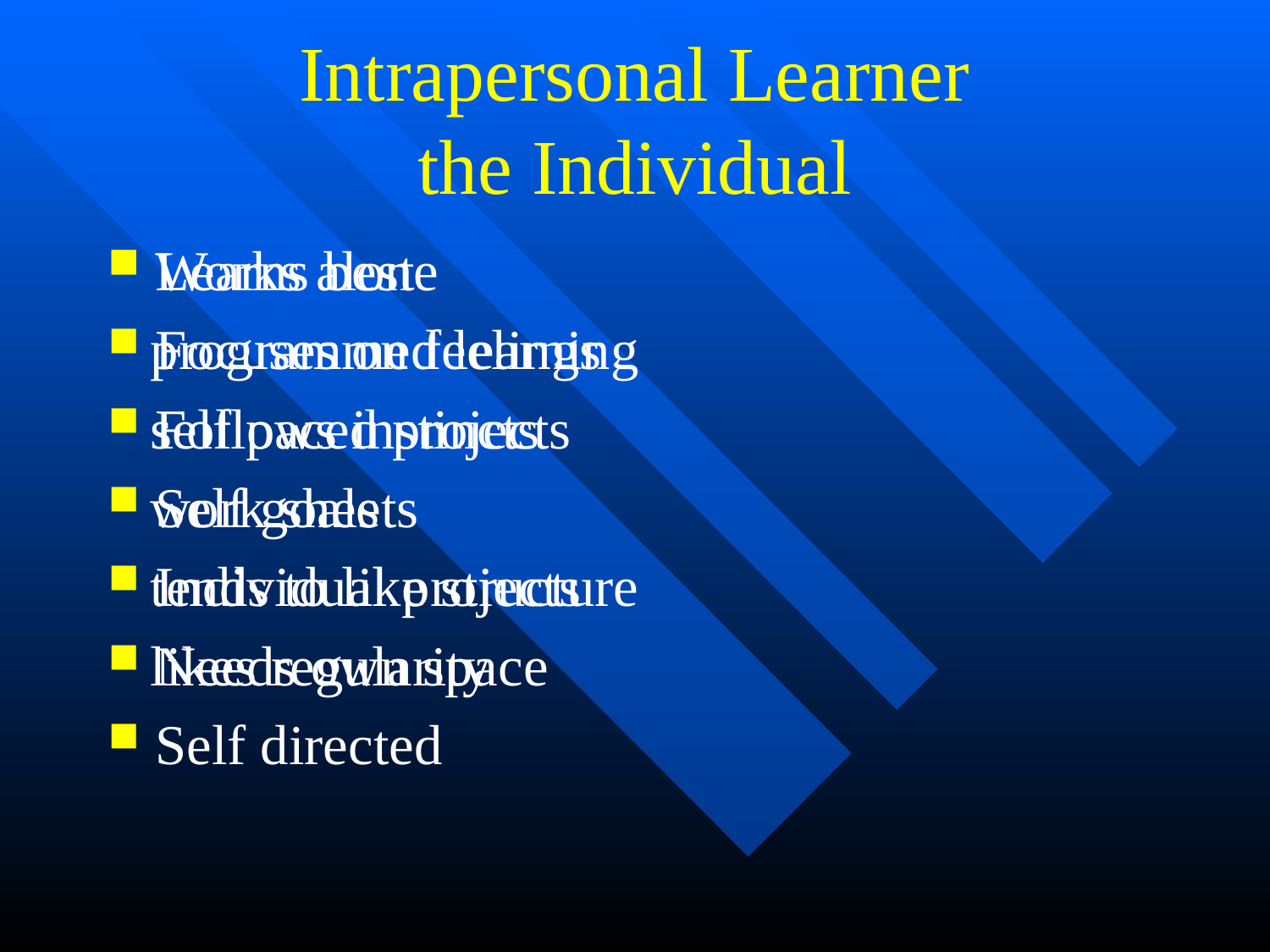

# Intrapersonal Learner the Individual
Works alone
Focuses on feelings
Follows instincts
Self goals
Individual projects
Needs own space
Self directed
Learns best
   programmed learning
   self paced projects
   work sheets
   tends to like structure
   likes regularity